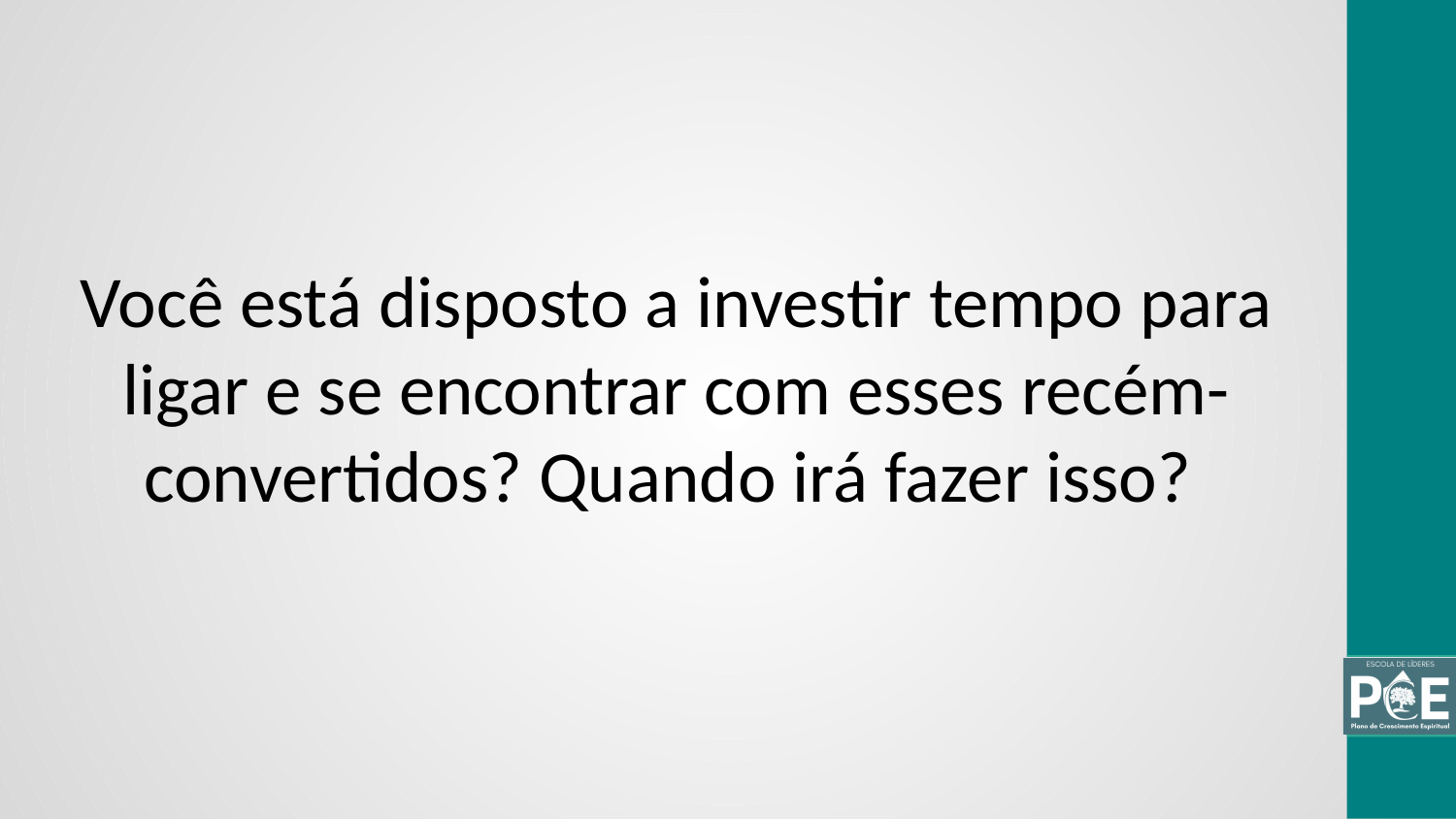

Você está disposto a investir tempo para ligar e se encontrar com esses recém-convertidos? Quando irá fazer isso?